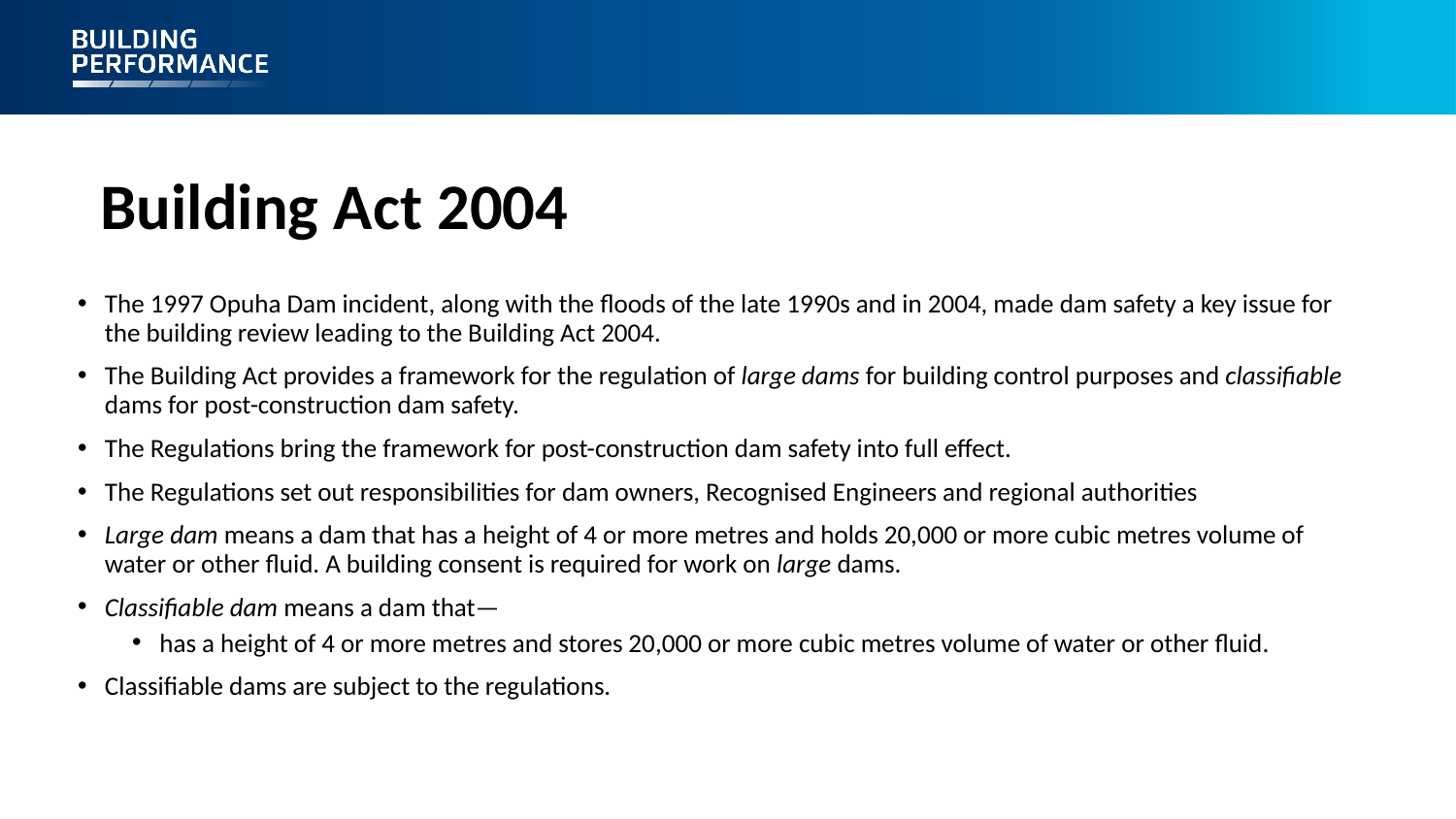

Building Act 2004
The 1997 Opuha Dam incident, along with the floods of the late 1990s and in 2004, made dam safety a key issue for the building review leading to the Building Act 2004.
The Building Act provides a framework for the regulation of large dams for building control purposes and classifiable dams for post-construction dam safety.
The Regulations bring the framework for post-construction dam safety into full effect.
The Regulations set out responsibilities for dam owners, Recognised Engineers and regional authorities
Large dam means a dam that has a height of 4 or more metres and holds 20,000 or more cubic metres volume of water or other fluid. A building consent is required for work on large dams.
Classifiable dam means a dam that—
has a height of 4 or more metres and stores 20,000 or more cubic metres volume of water or other fluid.
Classifiable dams are subject to the regulations.